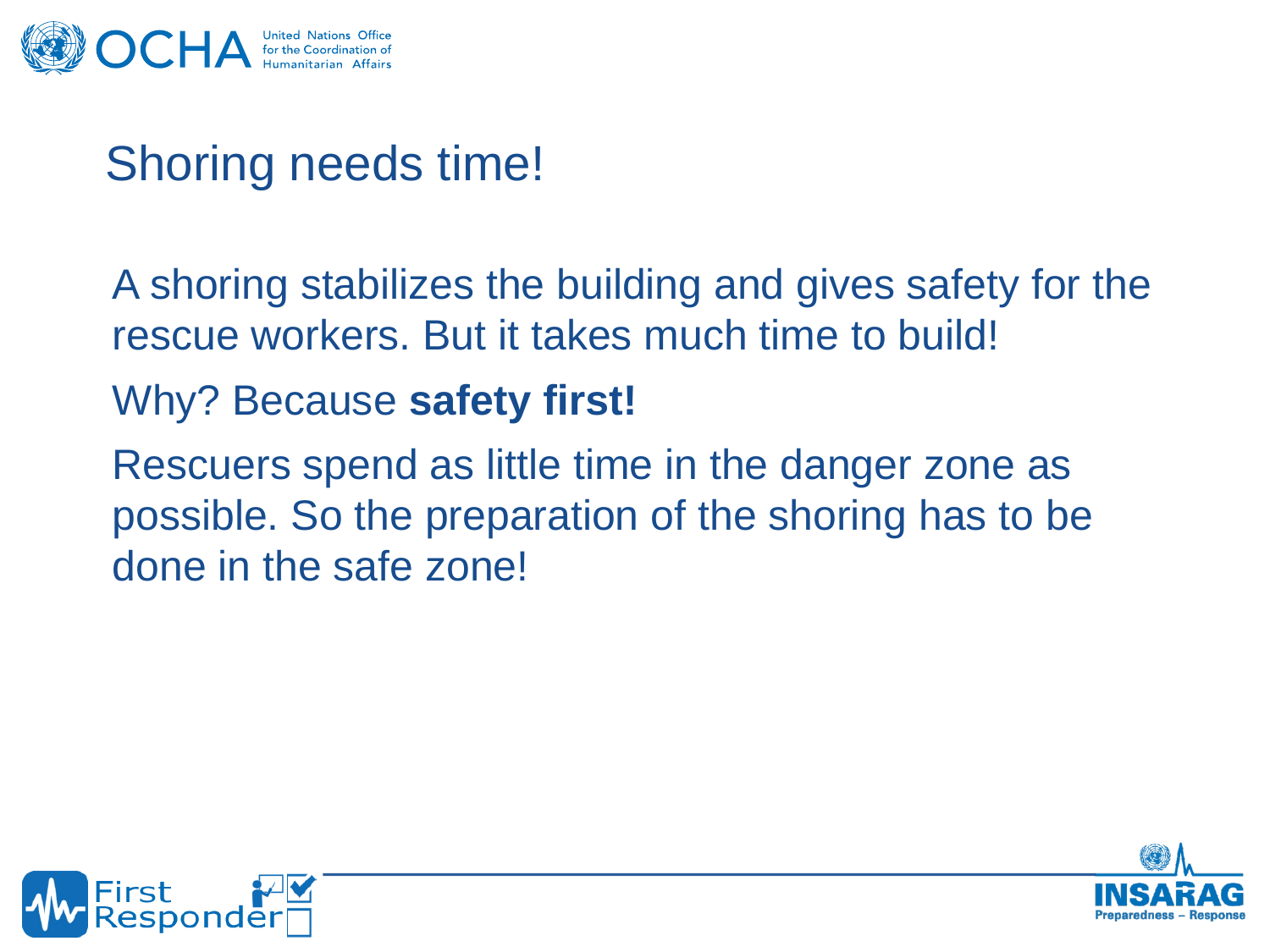

Shoring needs time!
A shoring stabilizes the building and gives safety for the rescue workers. But it takes much time to build!
Why? Because safety first!
Rescuers spend as little time in the danger zone as possible. So the preparation of the shoring has to be done in the safe zone!